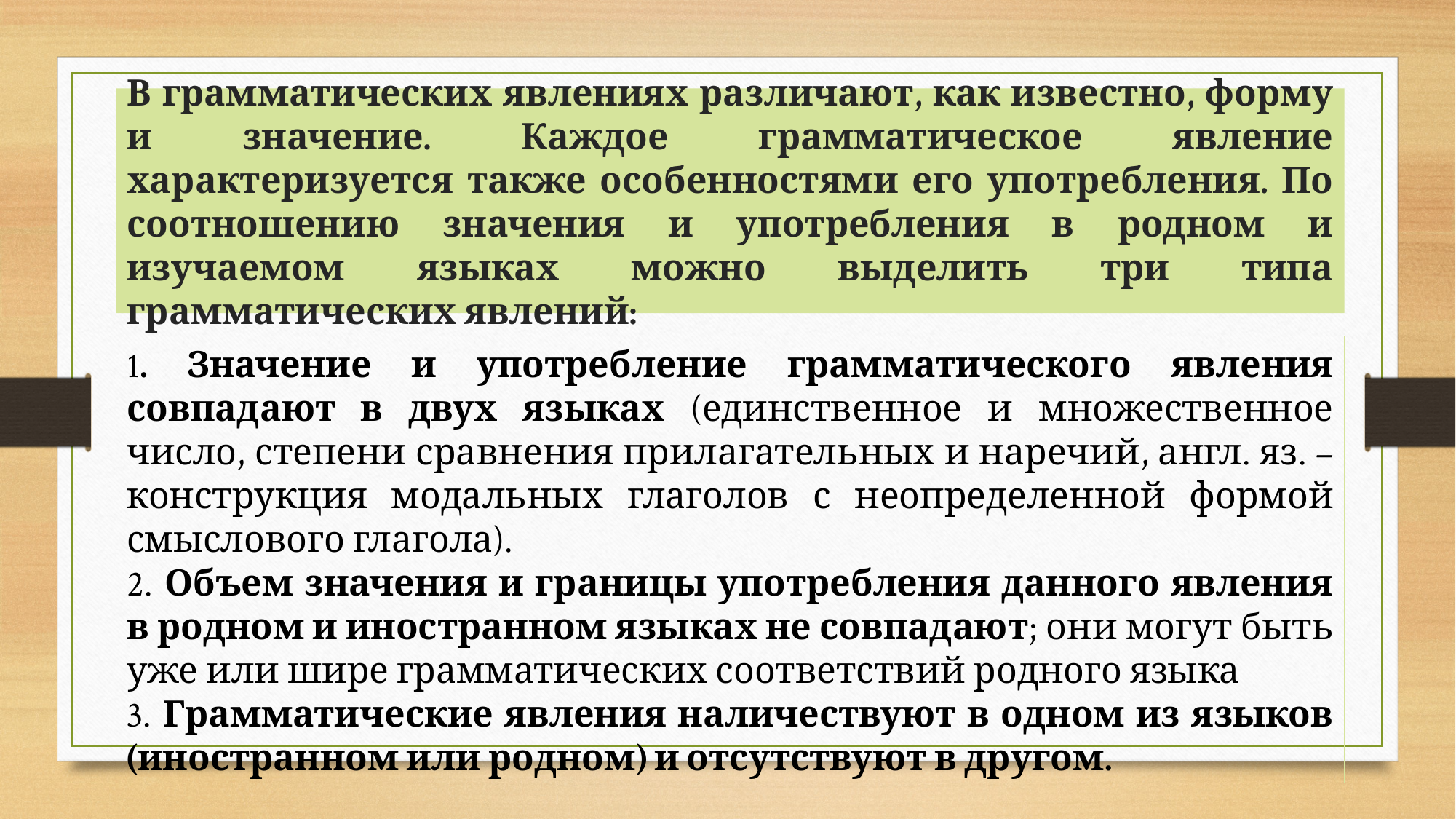

# В грамматических явлениях различают, как известно, форму и значение. Каждое грамматическое явление характеризуется также особенностями его употребления. По соотношению значения и употребления в родном и изучаемом языках можно выделить три типа грамматических явлений:
1. Значение и употребление грамматического явления совпадают в двух языках (единственное и множественное число, степени сравнения прилагательных и наречий, англ. яз. – конструкция модальных глаголов с неопределенной формой смыслового глагола).
2. Объем значения и границы употребления данного явления в родном и иностранном языках не совпадают; они могут быть уже или шире грамматических соответствий родного языка
3. Грамматические явления наличествуют в одном из языков (иностранном или родном) и отсутствуют в другом.